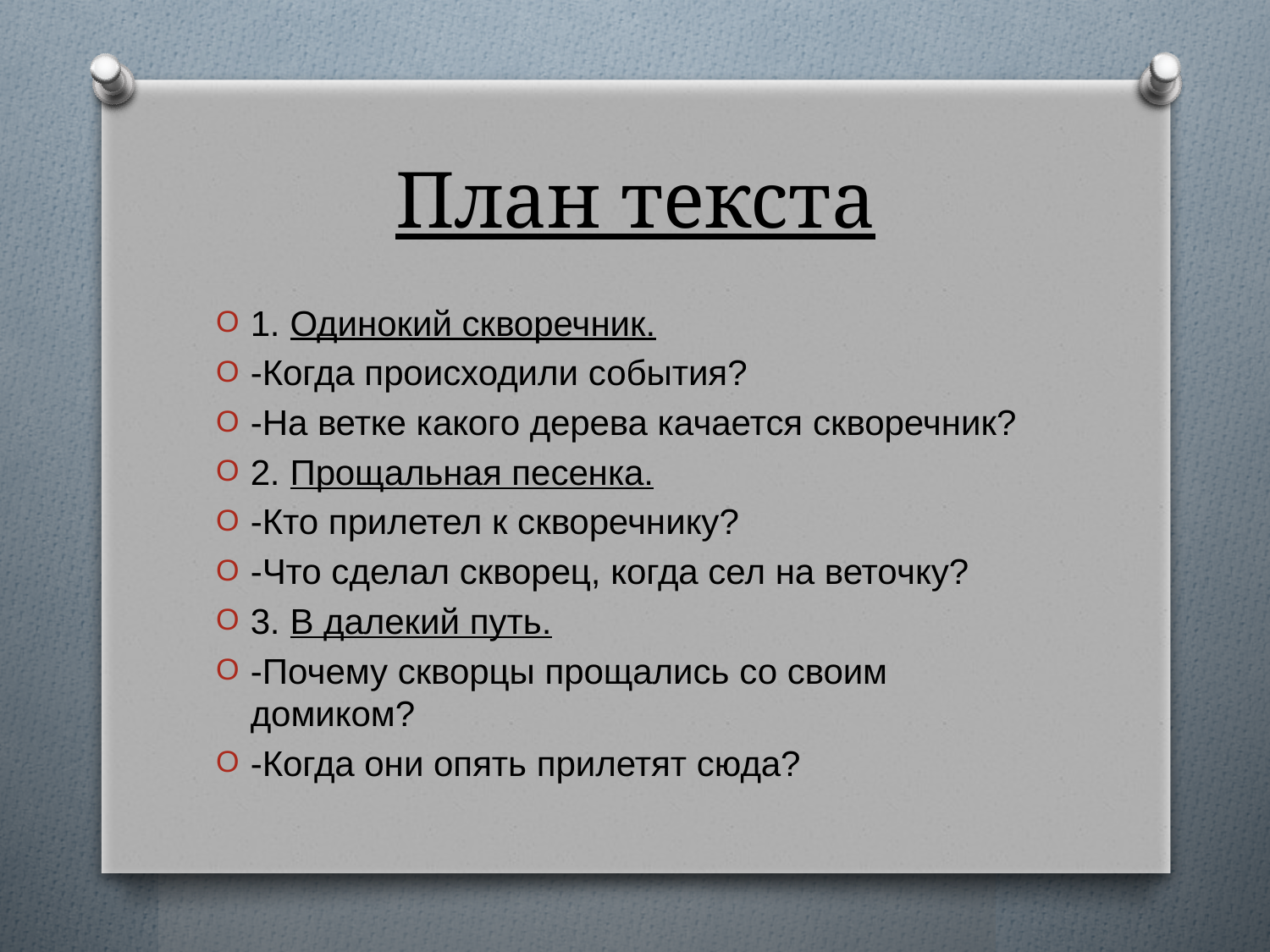

# План текста
1. Одинокий скворечник.
-Когда происходили события?
-На ветке какого дерева качается скворечник?
2. Прощальная песенка.
-Кто прилетел к скворечнику?
-Что сделал скворец, когда сел на веточку?
3. В далекий путь.
-Почему скворцы прощались со своим домиком?
-Когда они опять прилетят сюда?